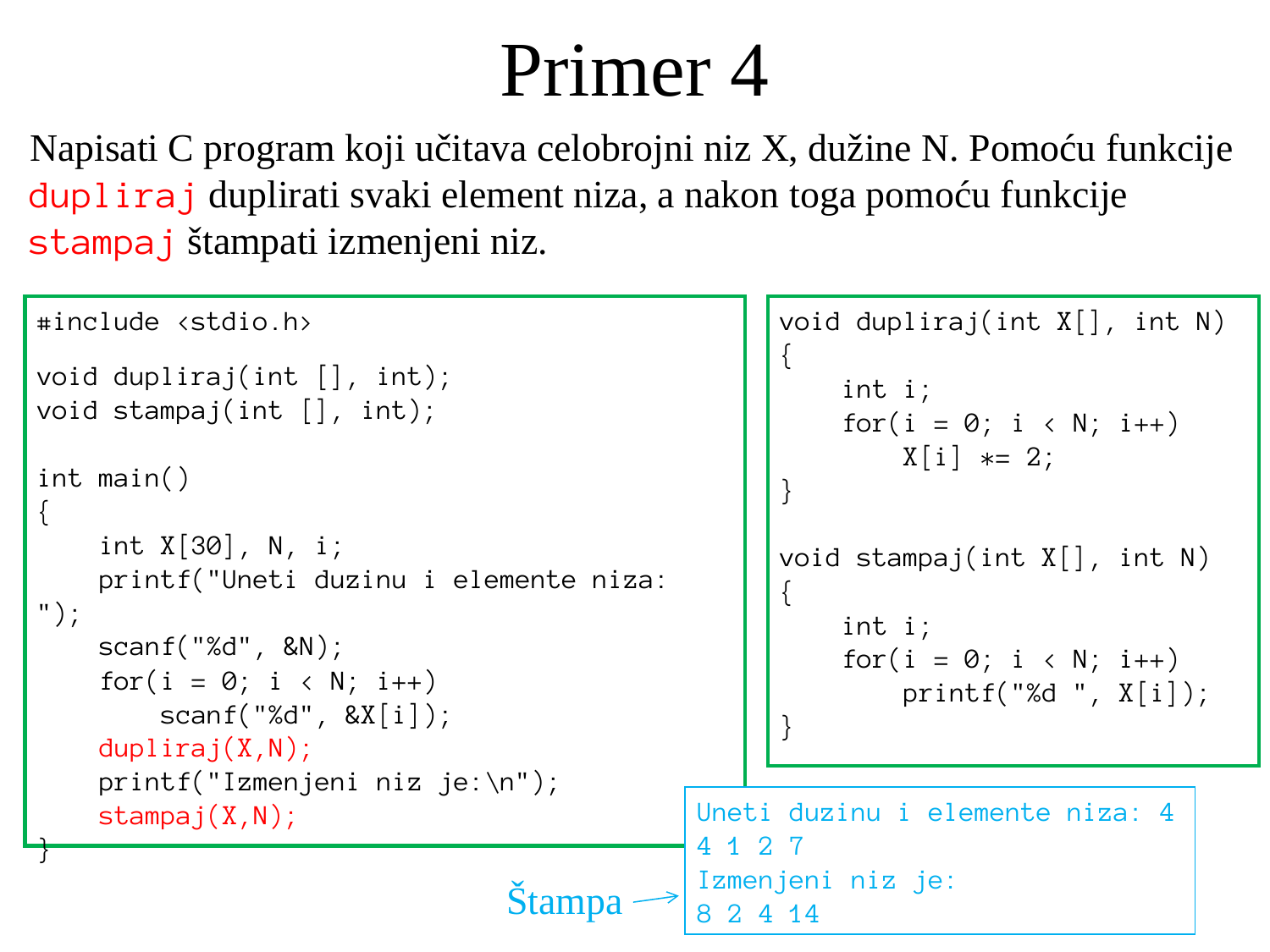

# Primer 4
Napisati C program koji učitava celobrojni niz X, dužine N. Pomoću funkcije dupliraj duplirati svaki element niza, a nakon toga pomoću funkcije stampaj štampati izmenjeni niz.
#include <stdio.h>

void dupliraj(int [], int);
void stampaj(int [], int);

int main()
{
    int X[30], N, i;
    printf("Uneti duzinu i elemente niza: ");
    scanf("%d", &N);
    for(i = 0; i < N; i++)
        scanf("%d", &X[i]);
    dupliraj(X,N);
    printf("Izmenjeni niz je:\n");
    stampaj(X,N);
}
void dupliraj(int X[], int N)
{
    int i;
    for(i = 0; i < N; i++)
        X[i] *= 2;
}

void stampaj(int X[], int N)
{
    int i;
    for(i = 0; i < N; i++)
        printf("%d ", X[i]);
}
Uneti duzinu i elemente niza: 4
4 1 2 7
Izmenjeni niz je:
8 2 4 14
Štampa